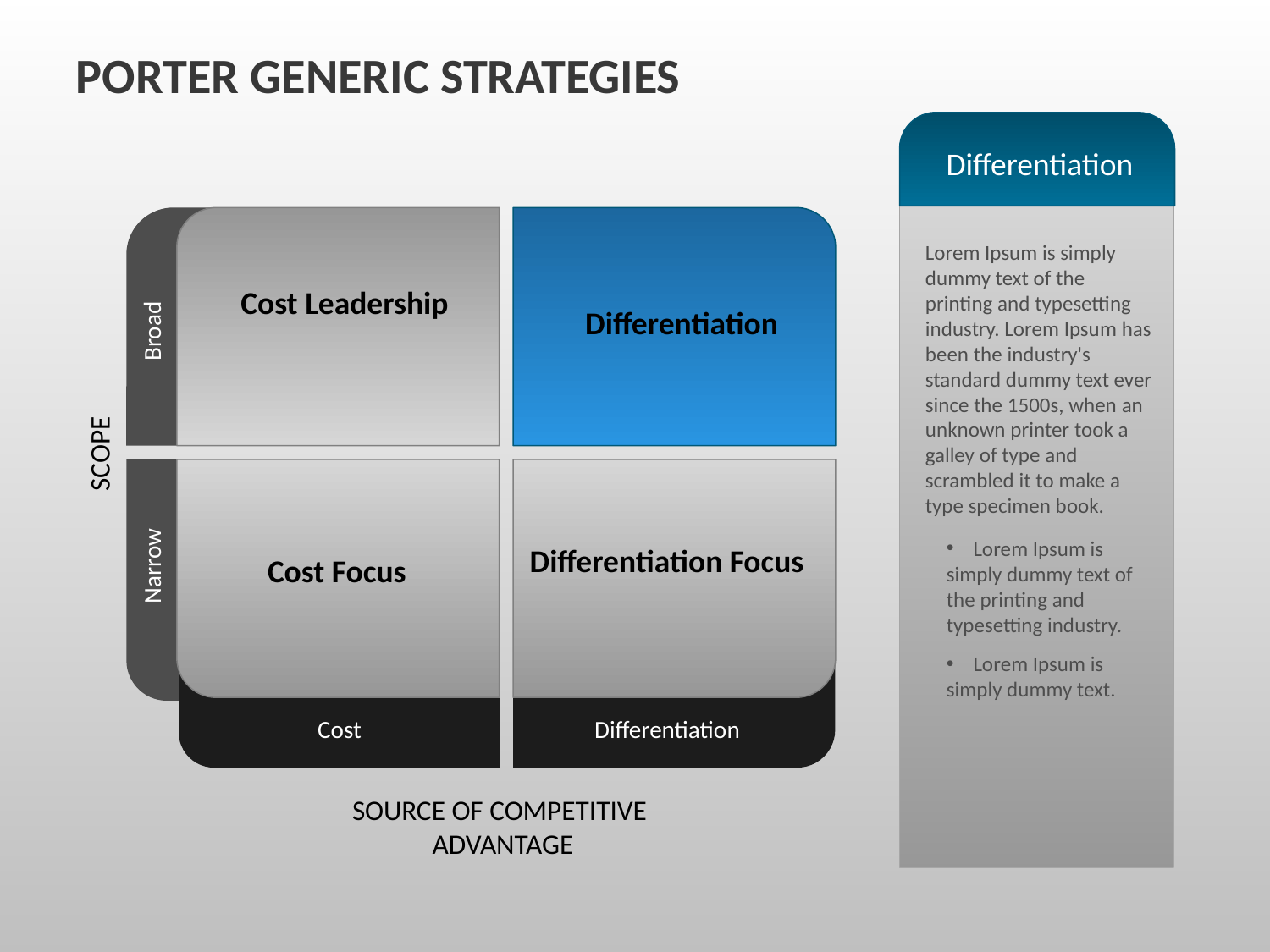

PORTER GENERIC STRATEGIES

Differentiation

Lorem Ipsum is simply dummy text of the printing and typesetting industry. Lorem Ipsum has been the industry's standard dummy text ever since the 1500s, when an unknown printer took a galley of type and scrambled it to make a type specimen book.
Cost Leadership
Differentiation
Broad
SCOPE

    Lorem Ipsum is simply dummy text of the printing and typesetting industry.
Differentiation Focus
Cost Focus
Narrow

    Lorem Ipsum is simply dummy text.
Cost
Differentiation
SOURCE OF COMPETITIVE
ADVANTAGE